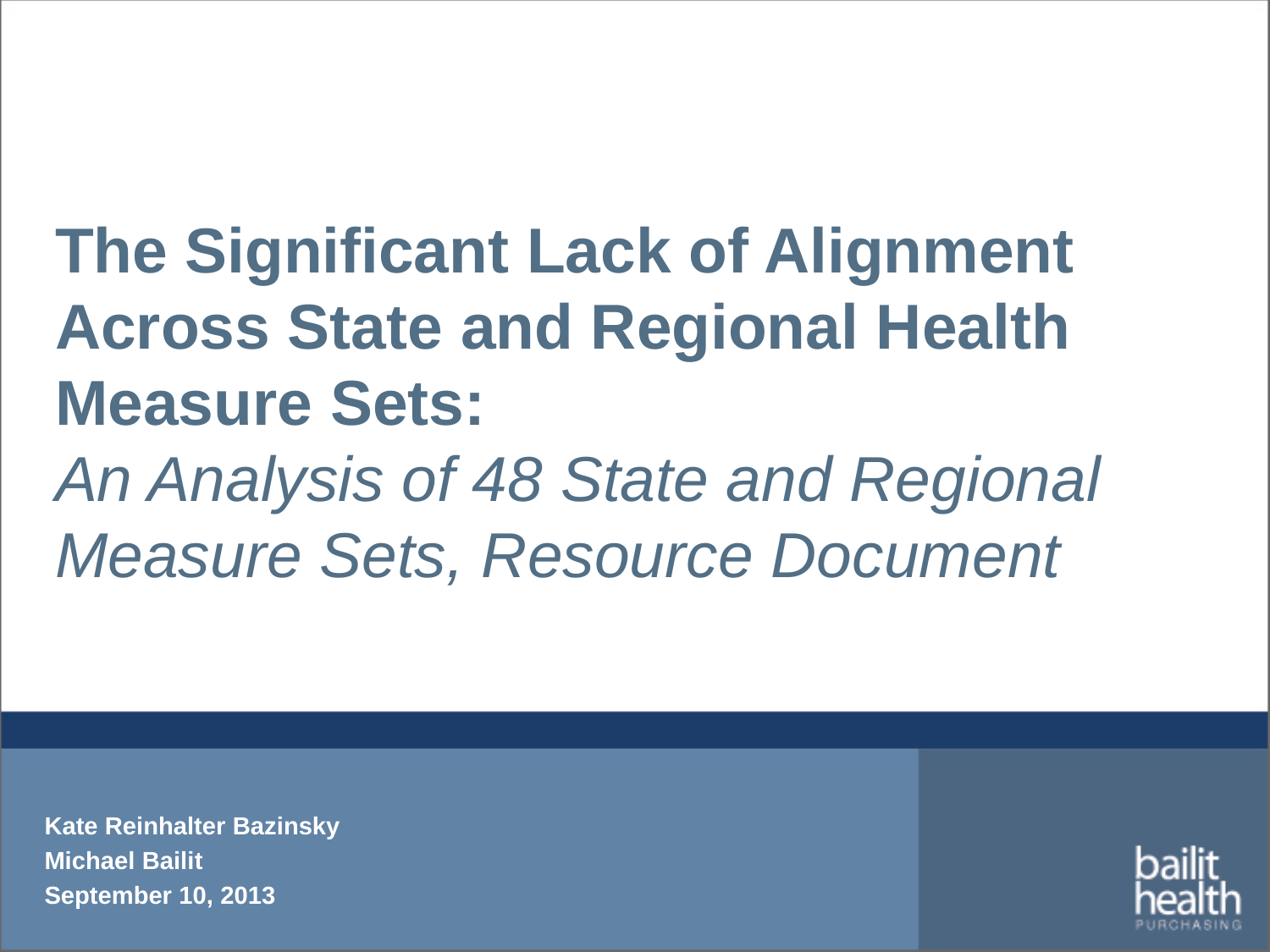

# The Significant Lack of Alignment Across State and Regional Health Measure Sets: An Analysis of 48 State and Regional Measure Sets, Resource Document
Kate Reinhalter Bazinsky
Michael Bailit
September 10, 2013